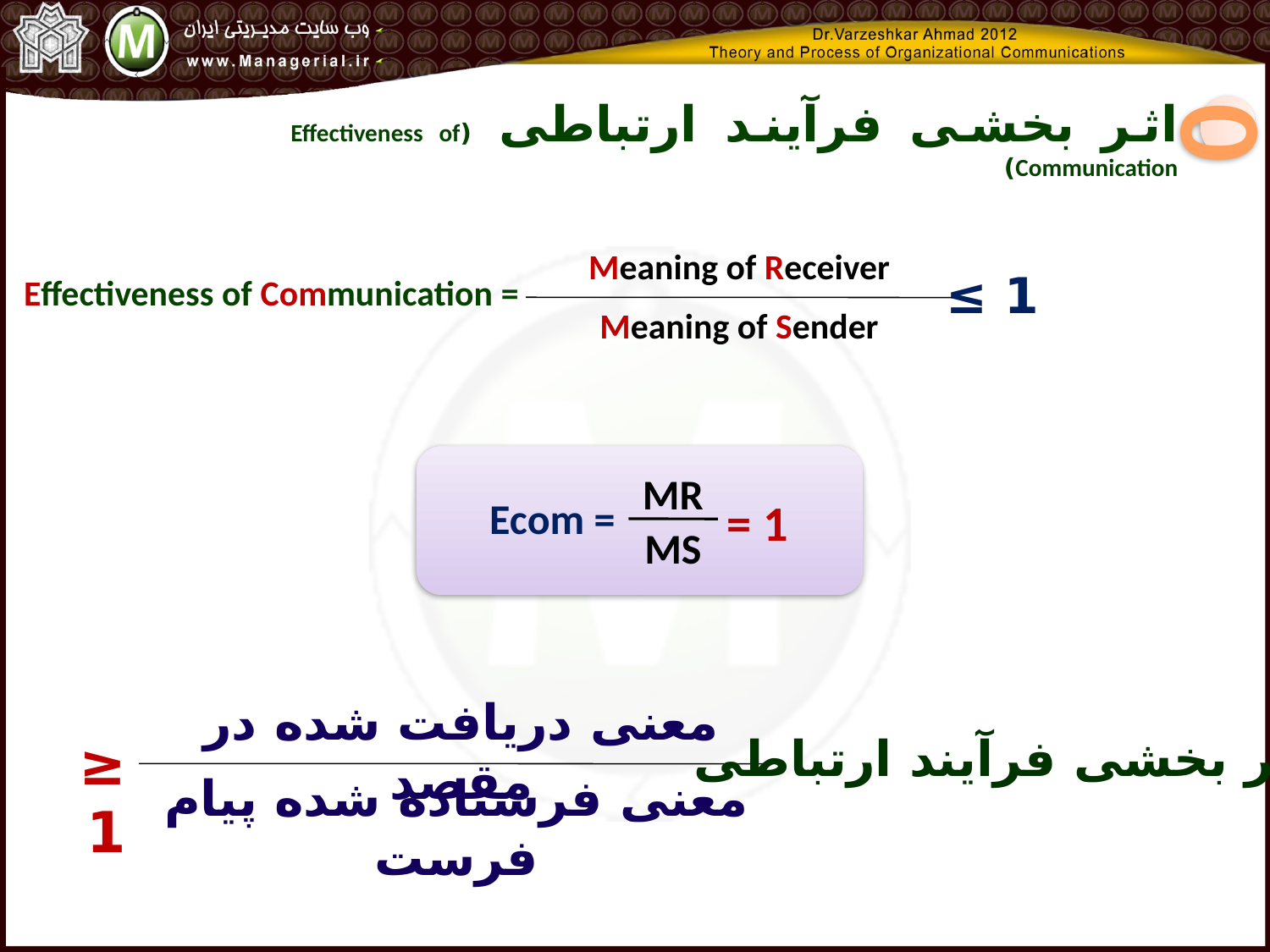

اثر بخشی فرآیند ارتباطی (Effectiveness of Communication)
0
Meaning of Receiver
1 ≥
Effectiveness of Communication =
Meaning of Sender

MR
Ecom =
= 1
MS
معنی دریافت شده در مقصد
اثر بخشی فرآیند ارتباطی=
≤ 1
معنی فرستاده شده پیام فرست